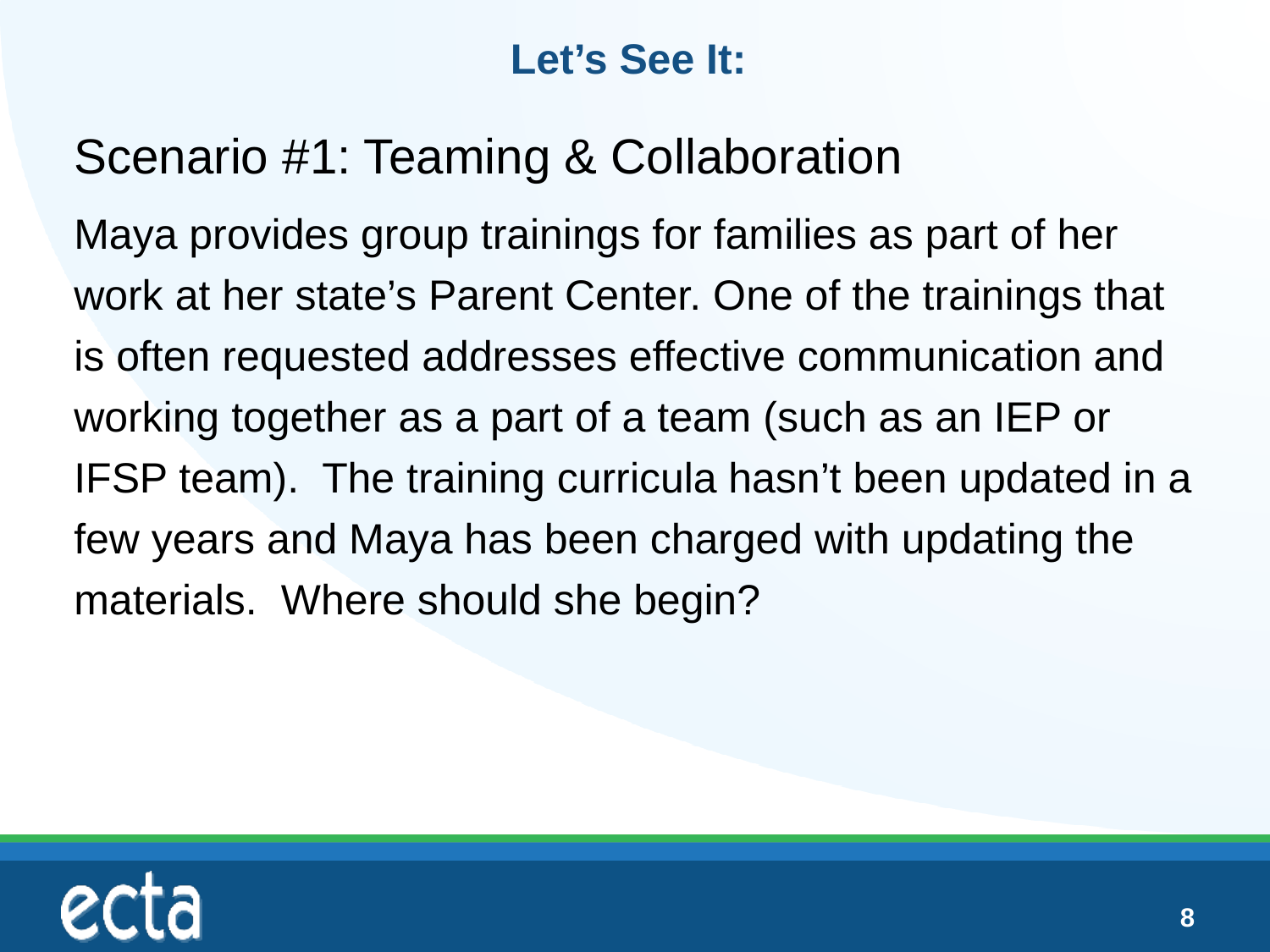

# Let’s See It:
Scenario #1: Teaming & Collaboration
Maya provides group trainings for families as part of her work at her state’s Parent Center. One of the trainings that is often requested addresses effective communication and working together as a part of a team (such as an IEP or IFSP team).  The training curricula hasn’t been updated in a few years and Maya has been charged with updating the materials.  Where should she begin?

8